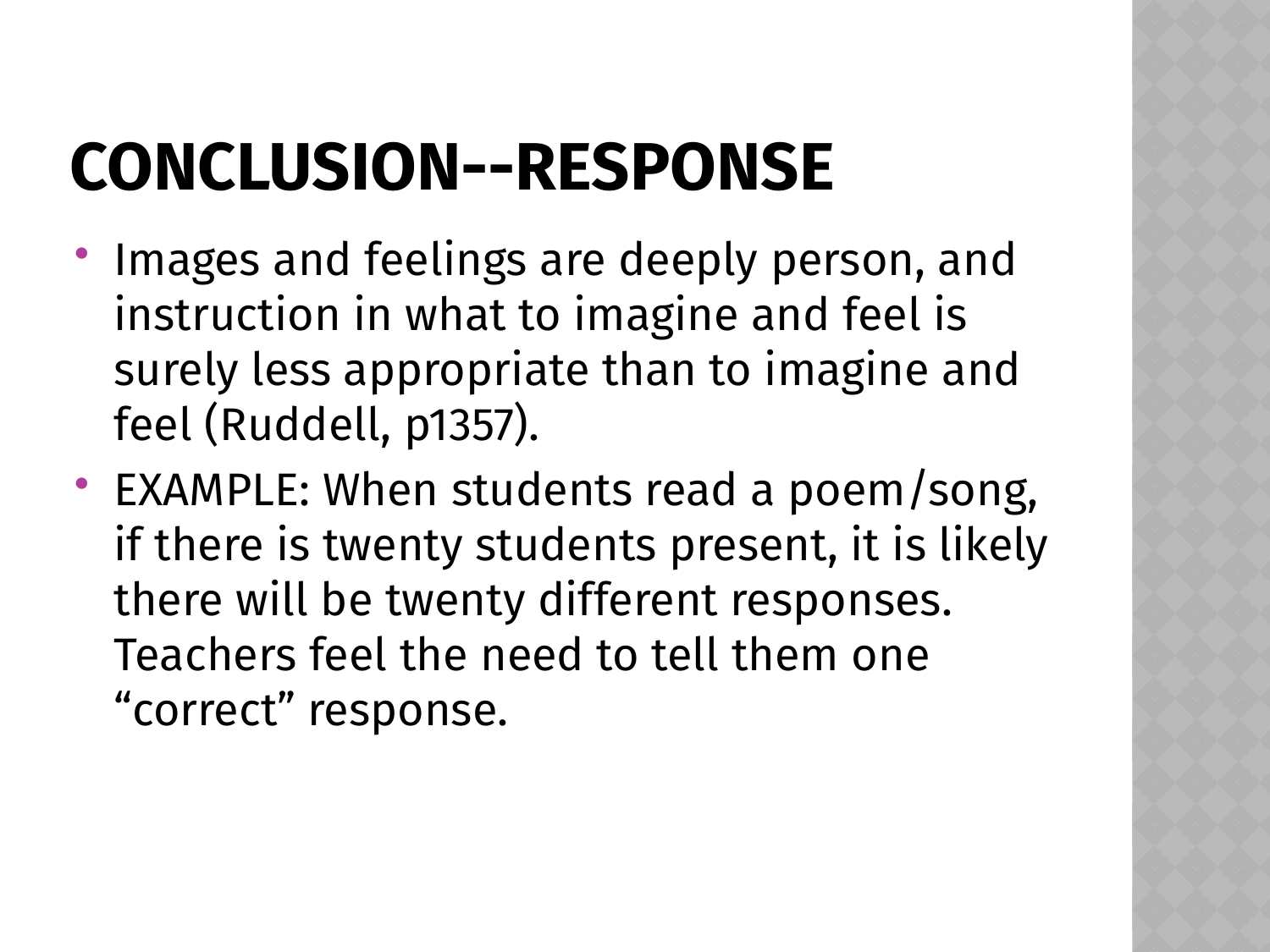

# Conclusion--response
Images and feelings are deeply person, and instruction in what to imagine and feel is surely less appropriate than to imagine and feel (Ruddell, p1357).
EXAMPLE: When students read a poem/song, if there is twenty students present, it is likely there will be twenty different responses. Teachers feel the need to tell them one “correct” response.